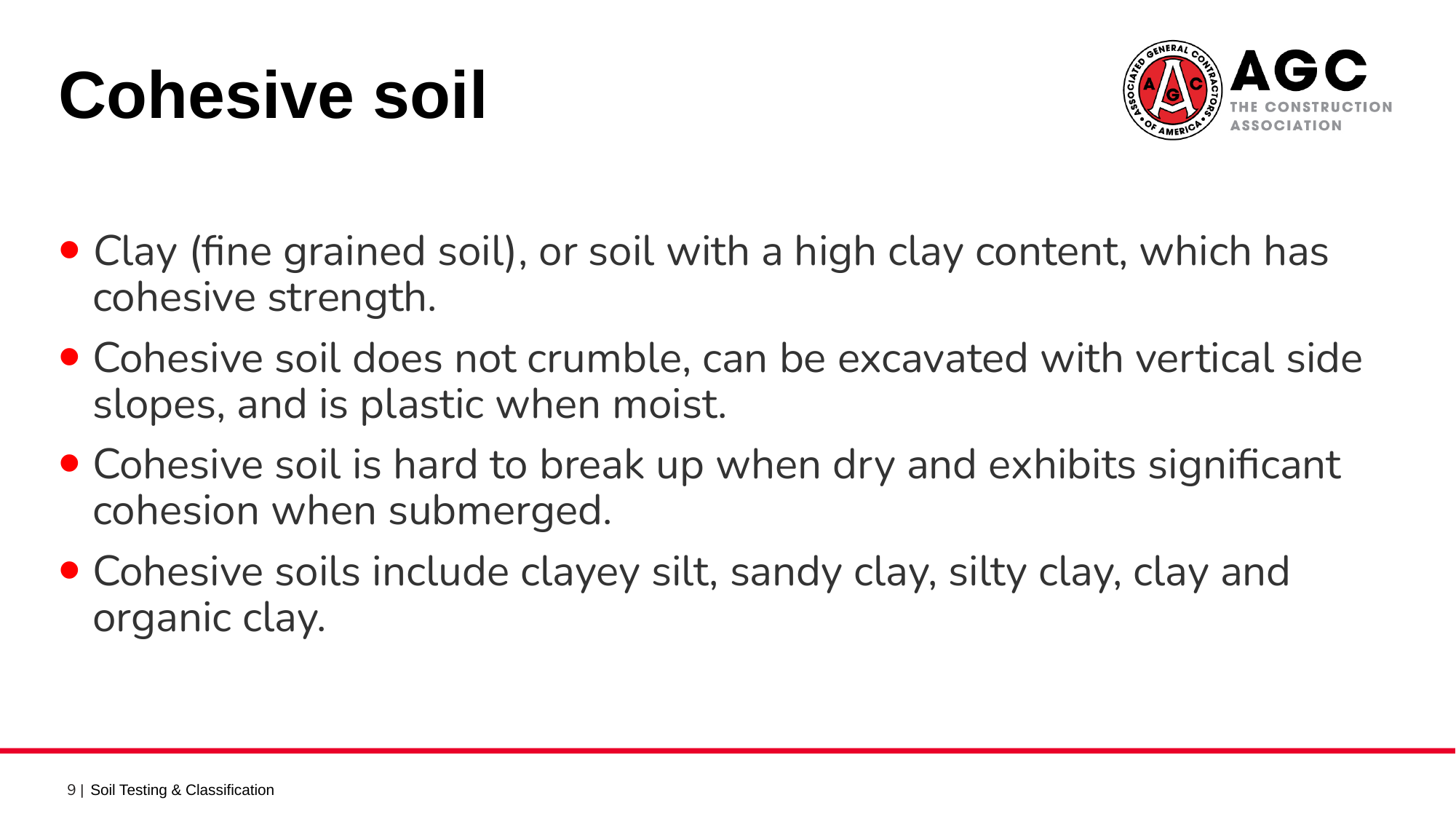

Cohesive soil
Clay (fine grained soil), or soil with a high clay content, which has cohesive strength.
Cohesive soil does not crumble, can be excavated with vertical side slopes, and is plastic when moist.
Cohesive soil is hard to break up when dry and exhibits significant cohesion when submerged.
Cohesive soils include clayey silt, sandy clay, silty clay, clay and organic clay.

Soil Testing & Classification